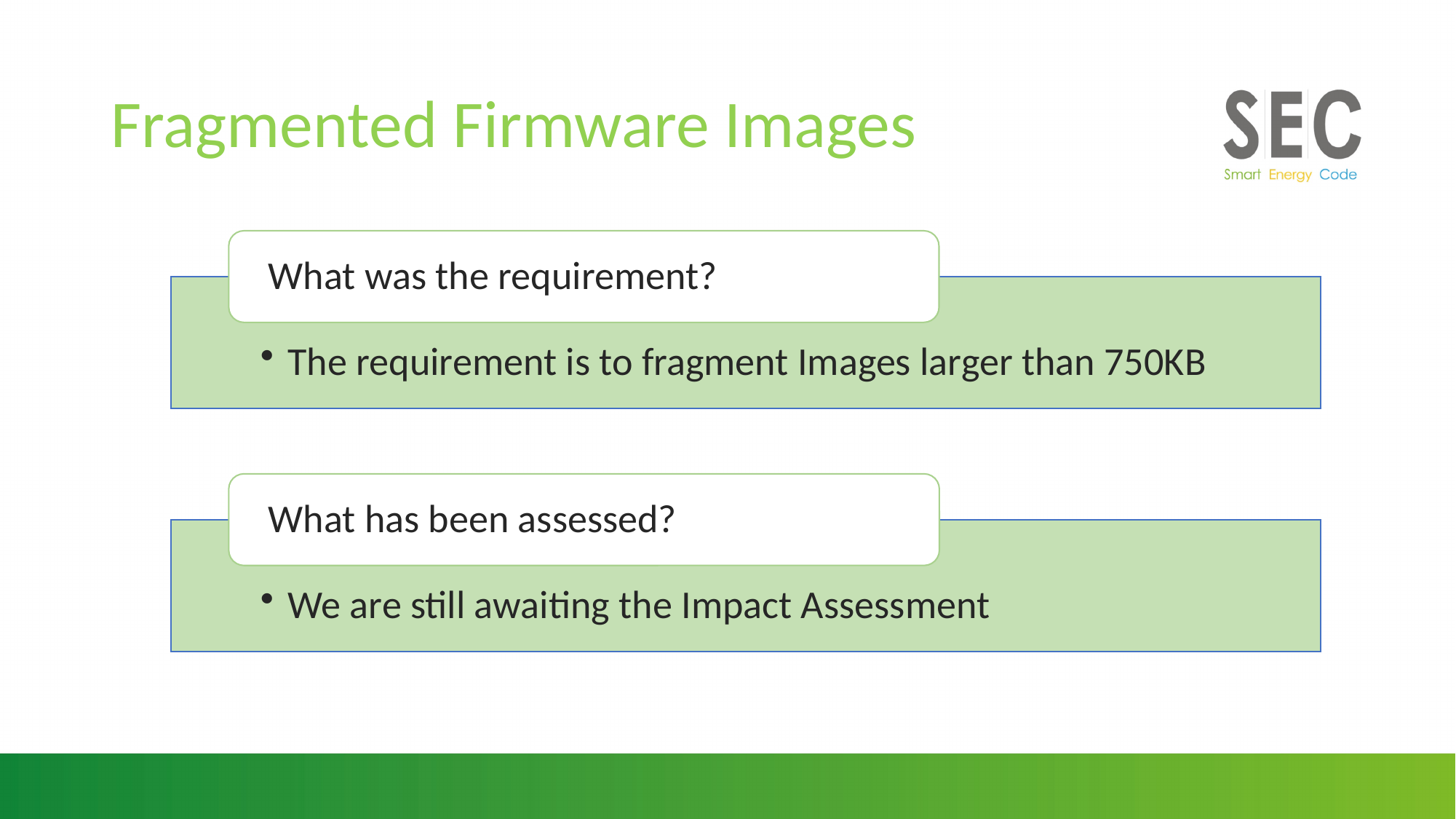

# Fragmented Firmware Images
The requirement is to fragment Images larger than 750KB
What was the requirement?

We are still awaiting the Impact Assessment
What has been assessed?